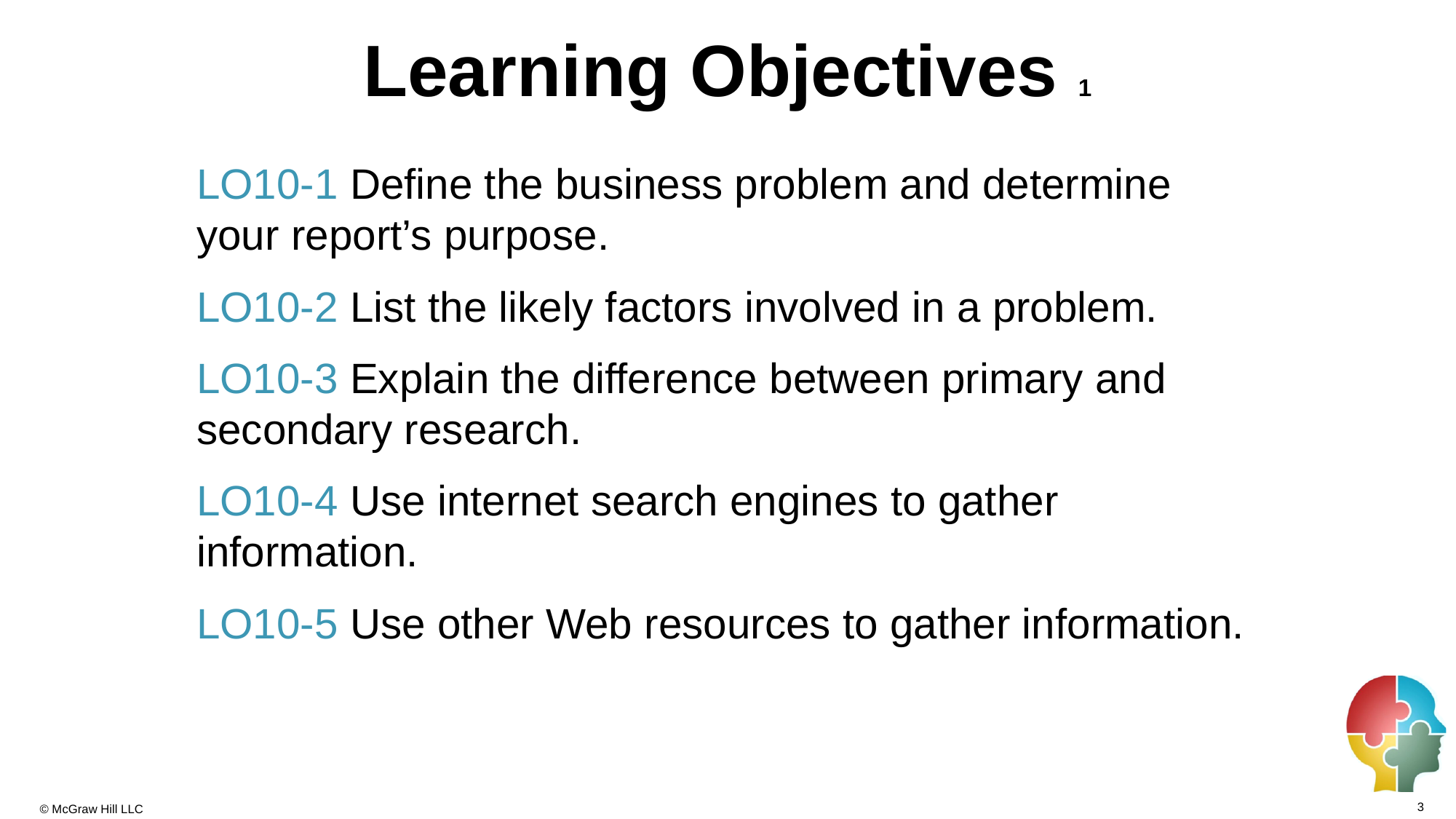

# Learning Objectives 1
LO10-1 Define the business problem and determine your report’s purpose.
LO10-2 List the likely factors involved in a problem.
LO10-3 Explain the difference between primary and secondary research.
LO10-4 Use internet search engines to gather information.
LO10-5 Use other Web resources to gather information.
3